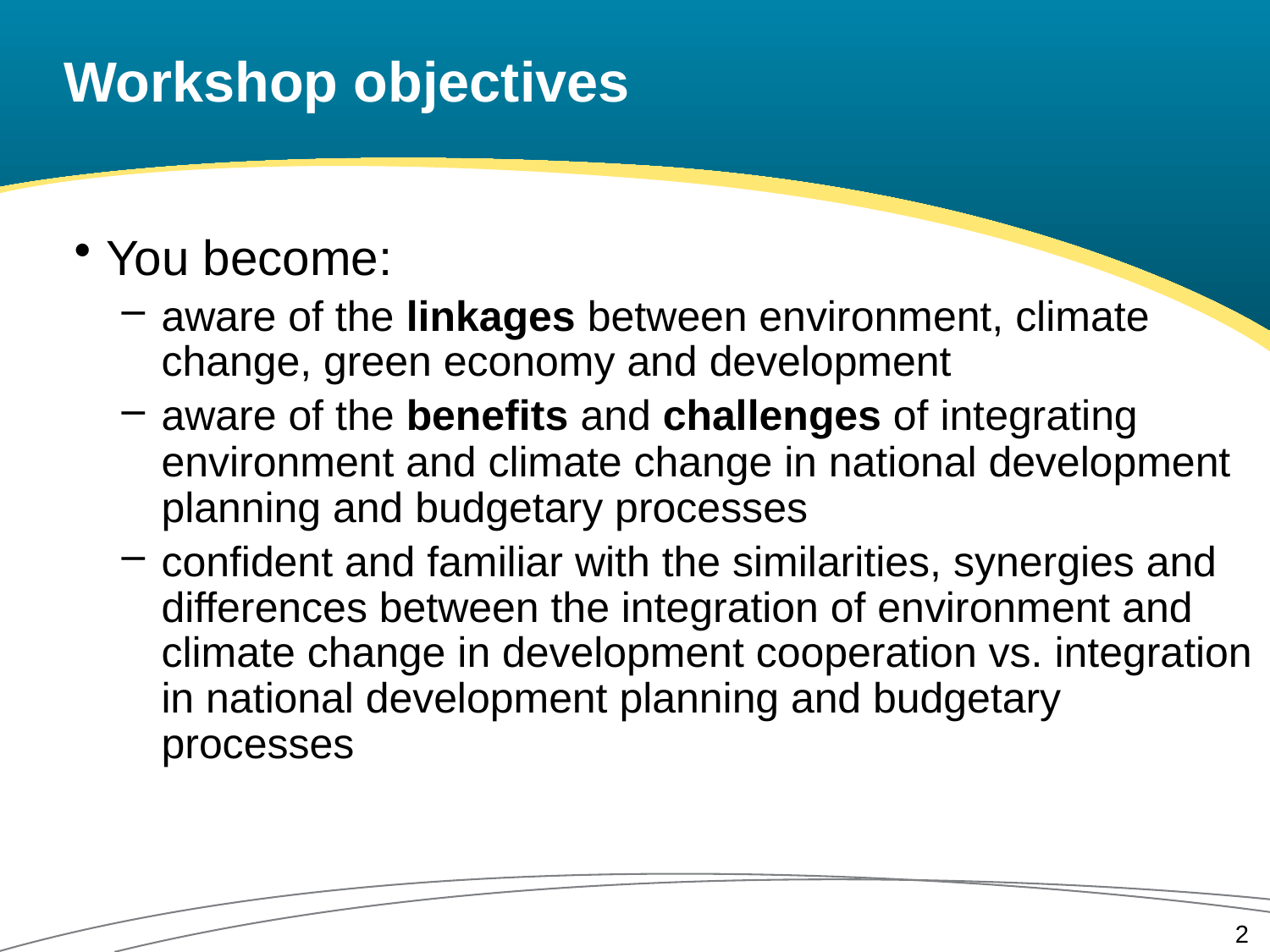

# Workshop objectives
You become:
aware of the linkages between environment, climate change, green economy and development
aware of the benefits and challenges of integrating environment and climate change in national development planning and budgetary processes
confident and familiar with the similarities, synergies and differences between the integration of environment and climate change in development cooperation vs. integration in national development planning and budgetary processes
2